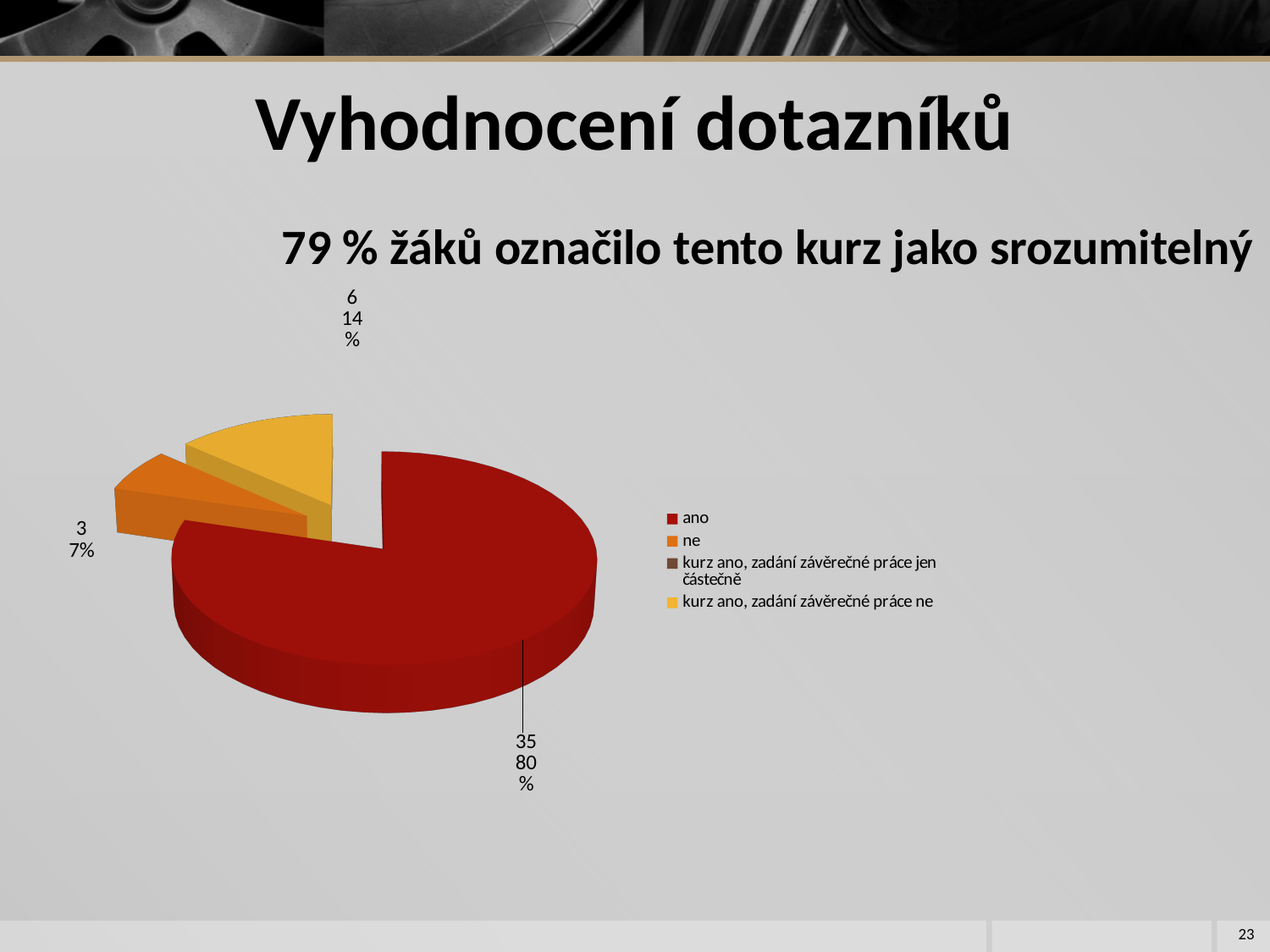

Vyhodnocení dotazníků

[unsupported chart]

[unsupported chart]

79 % žáků označilo tento kurz jako srozumitelný
23